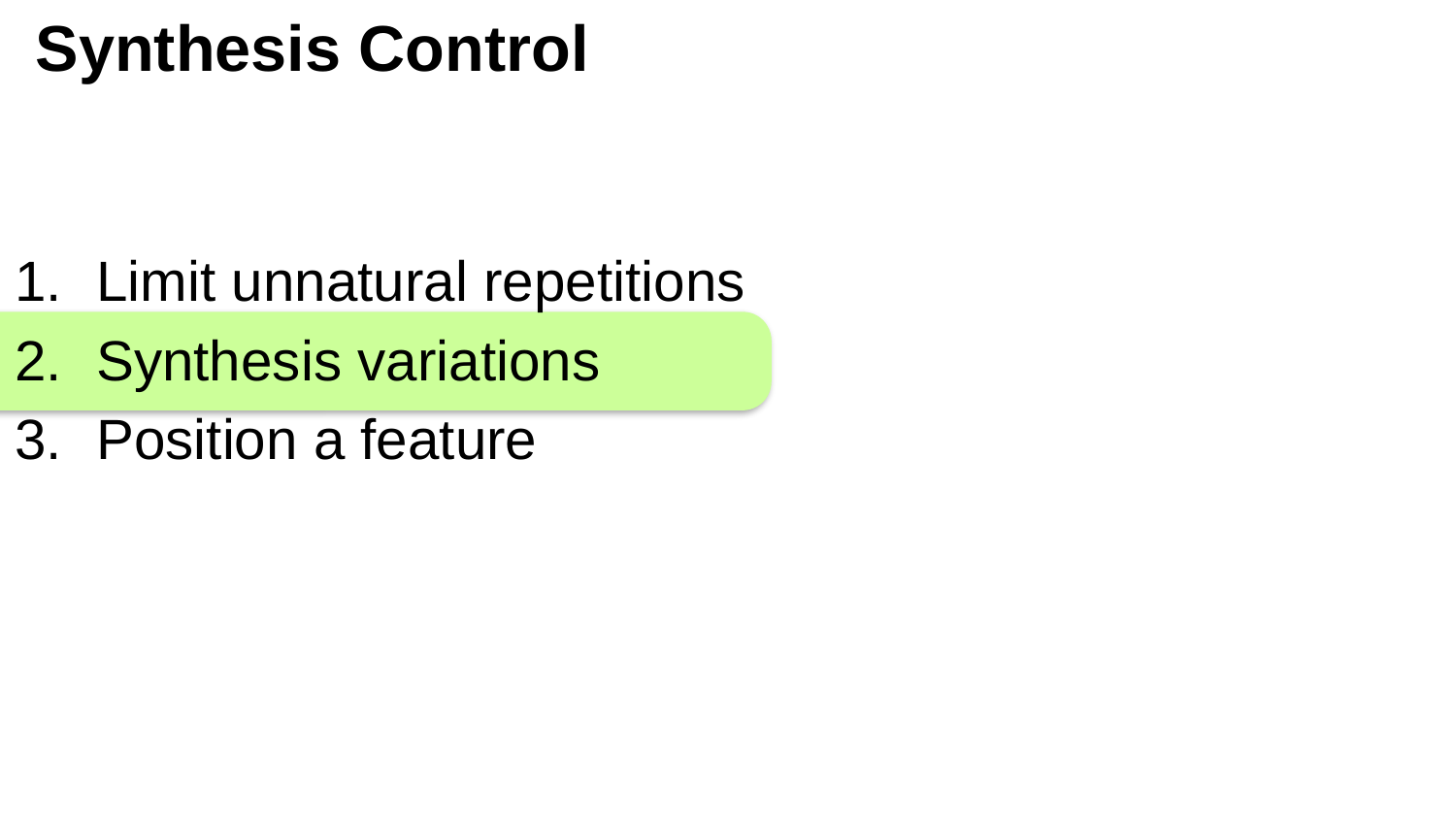

# Synthesis Control
Limit unnatural repetitions
Synthesis variations
Position a feature